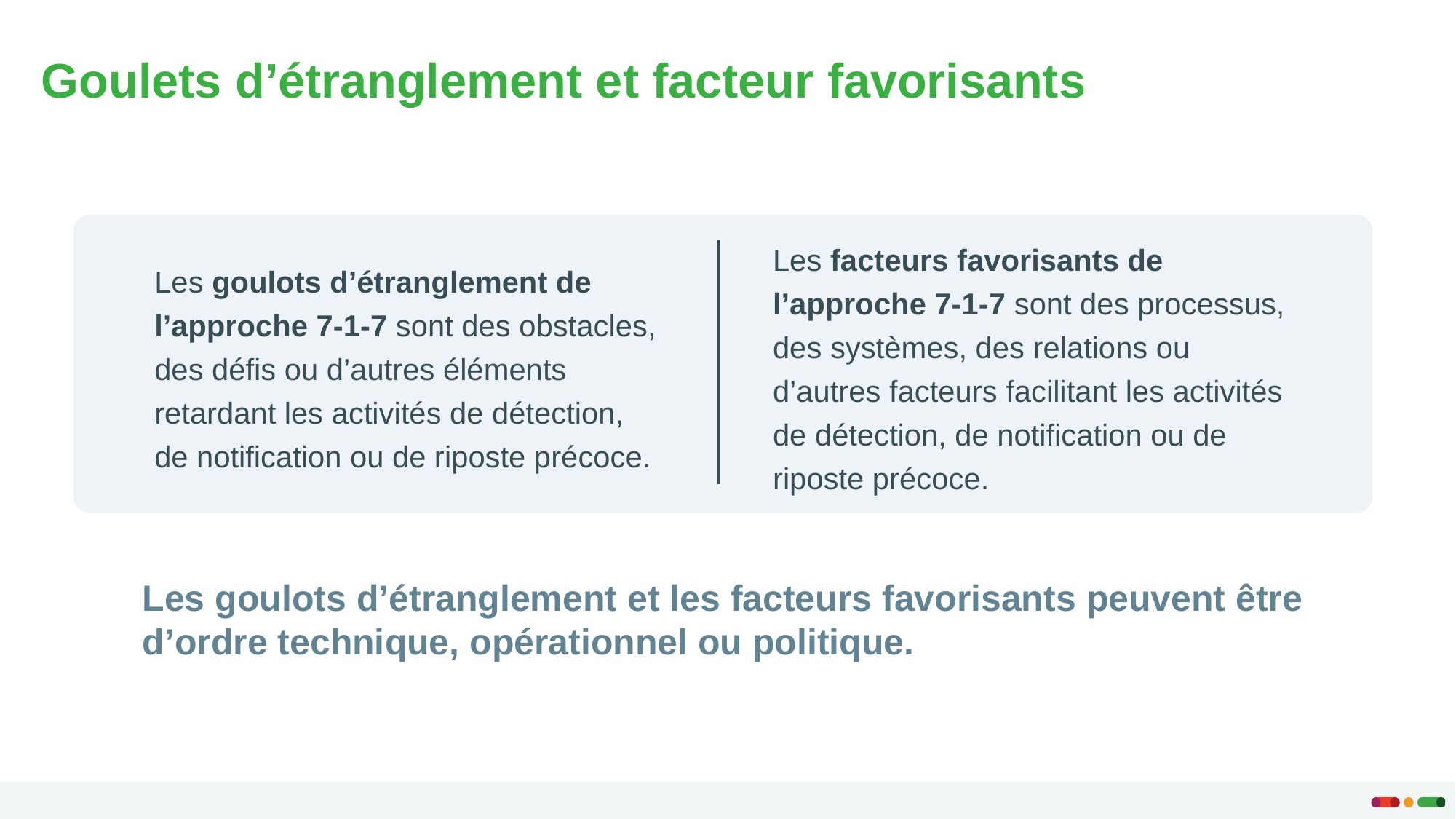

# Goulets d’étranglement et facteur favorisants

Les goulots d’étranglement de l’approche 7-1-7 sont des obstacles, des défis ou d’autres éléments retardant les activités de détection, de notification ou de riposte précoce.
Les facteurs favorisants de l’approche 7-1-7 sont des processus, des systèmes, des relations ou d’autres facteurs facilitant les activités de détection, de notification ou de riposte précoce.
Les goulots d’étranglement et les facteurs favorisants peuvent être d’ordre technique, opérationnel ou politique.